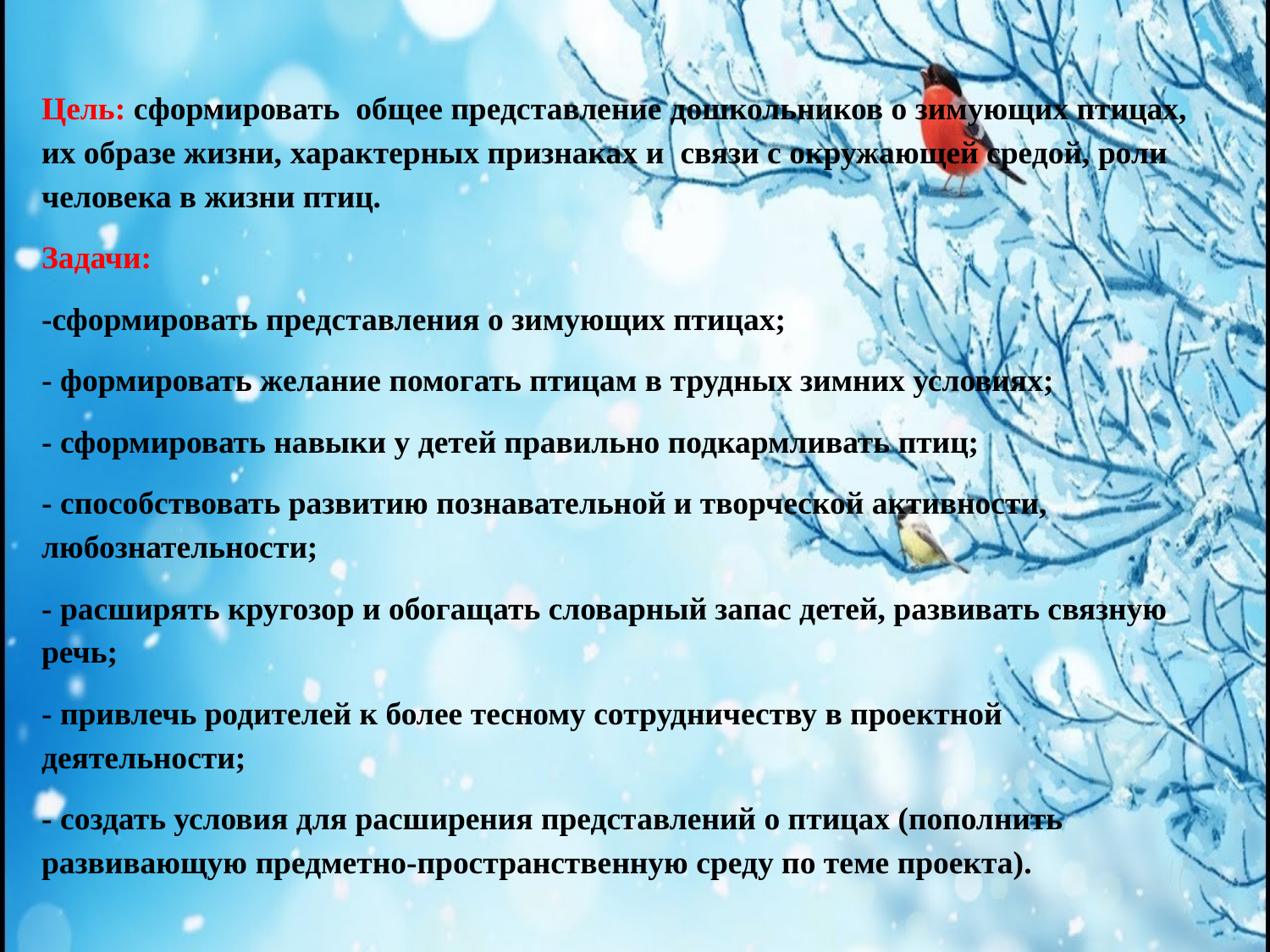

Цель: сформировать  общее представление дошкольников о зимующих птицах, их образе жизни, характерных признаках и  связи с окружающей средой, роли человека в жизни птиц.
Задачи:
-сформировать представления о зимующих птицах;
- формировать желание помогать птицам в трудных зимних условиях;
- сформировать навыки у детей правильно подкармливать птиц;
- способствовать развитию познавательной и творческой активности, любознательности;
- расширять кругозор и обогащать словарный запас детей, развивать связную речь;
- привлечь родителей к более тесному сотрудничеству в проектной деятельности;
- создать условия для расширения представлений о птицах (пополнить развивающую предметно-пространственную среду по теме проекта).